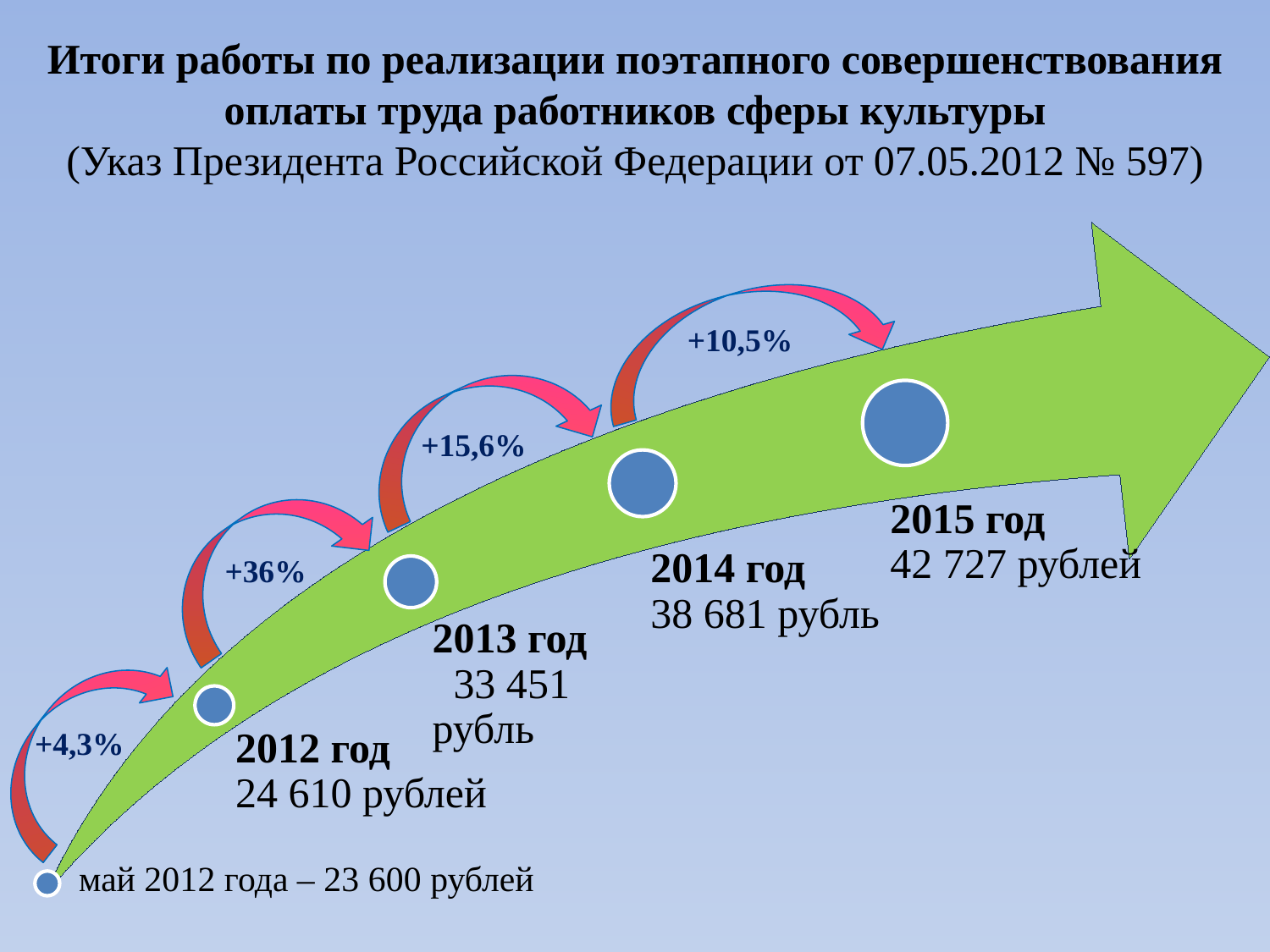

# Итоги работы по реализации поэтапного совершенствования оплаты труда работников сферы культуры (Указ Президента Российской Федерации от 07.05.2012 № 597)
май 2012 года – 23 600 рублей
2012 год      24 610 рублей
2013 год           33 451 рубль
2014 год      38 681 рубль
2015 год       42 727 рублей

+10,5%

+15,6%

+36%

+4,3%